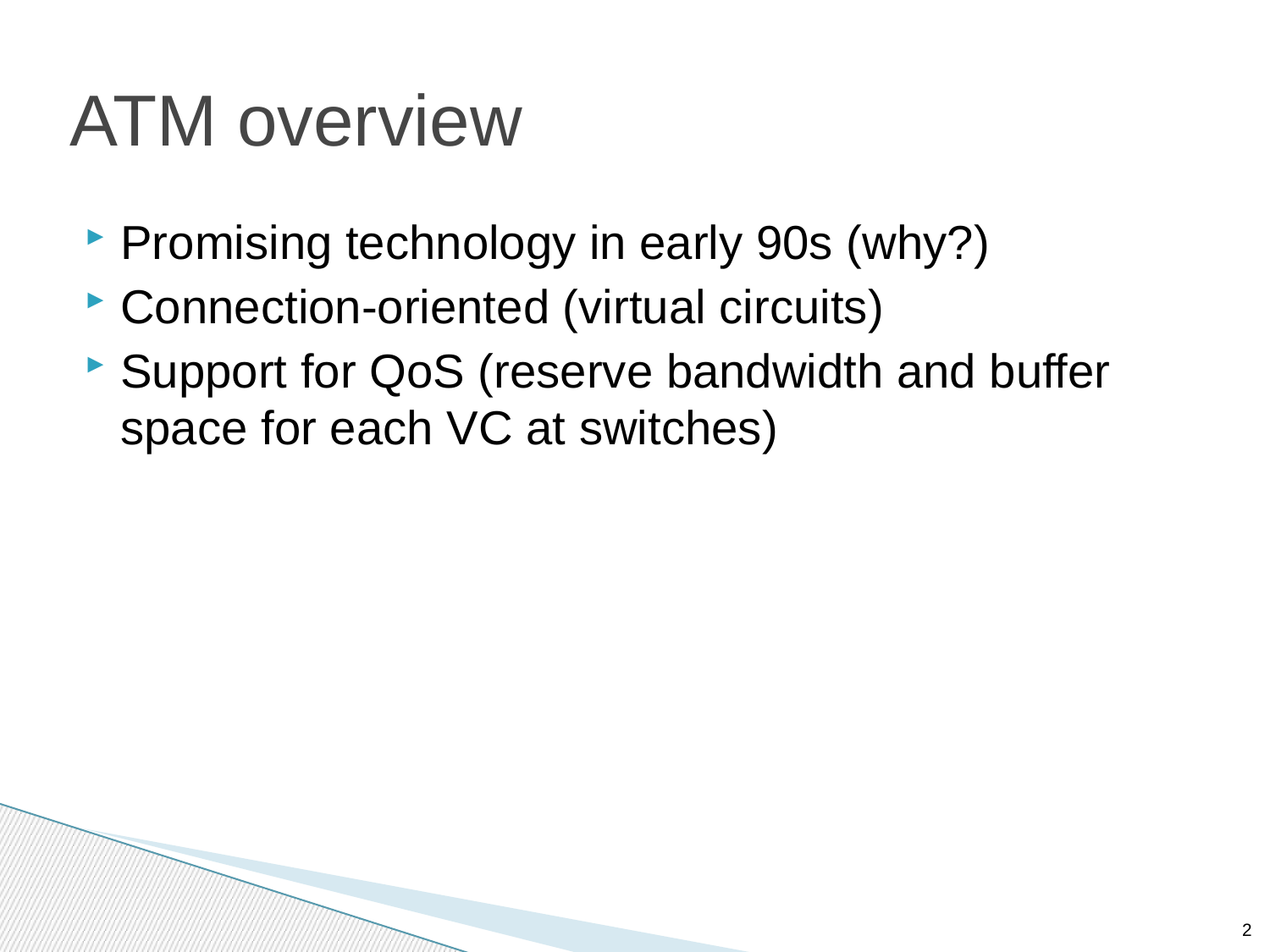

# ATM overview
Promising technology in early 90s (why?)
Connection-oriented (virtual circuits)
Support for QoS (reserve bandwidth and buffer space for each VC at switches)
2